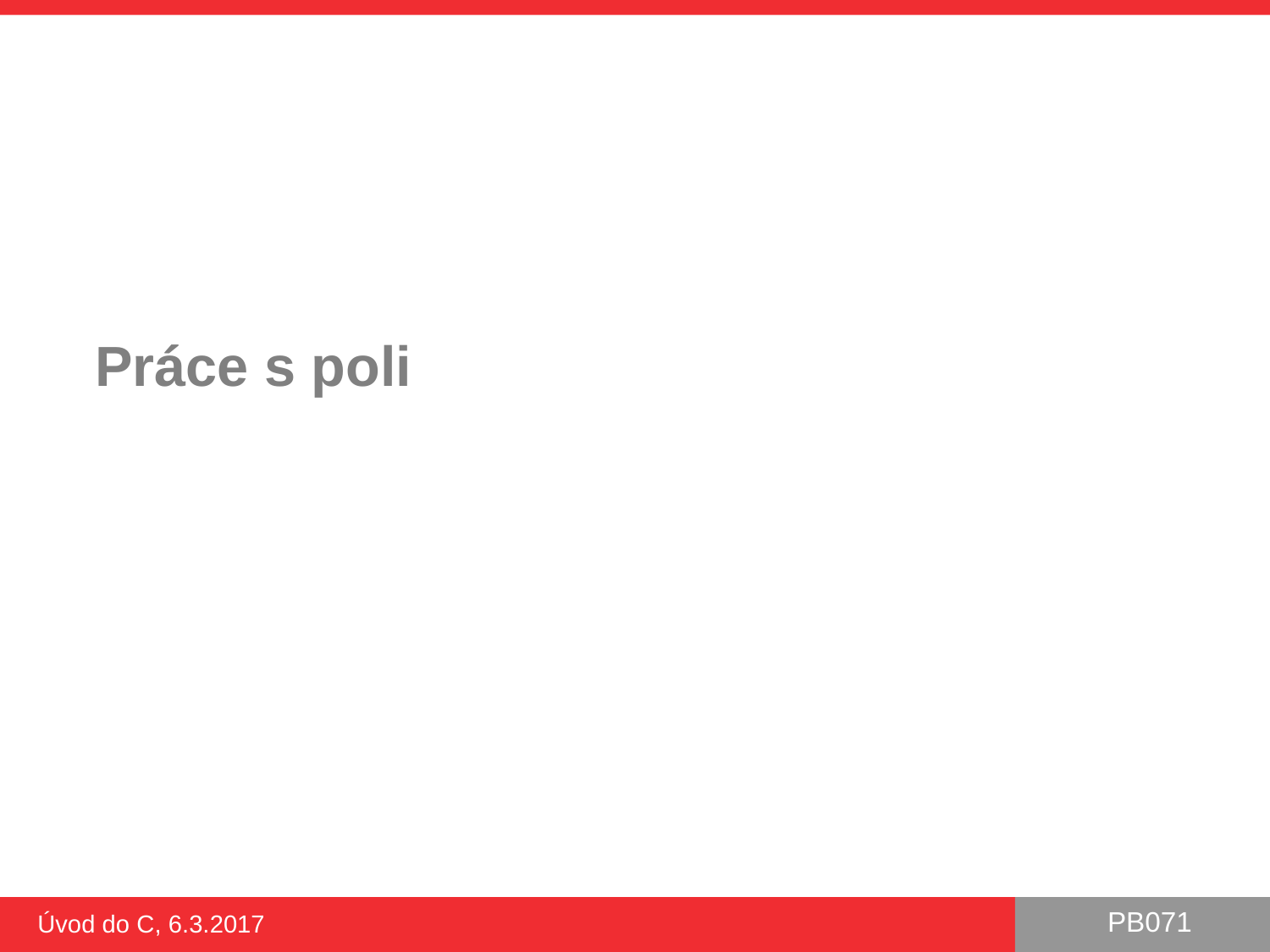

# Práce s poli
Úvod do C, 6.3.2017